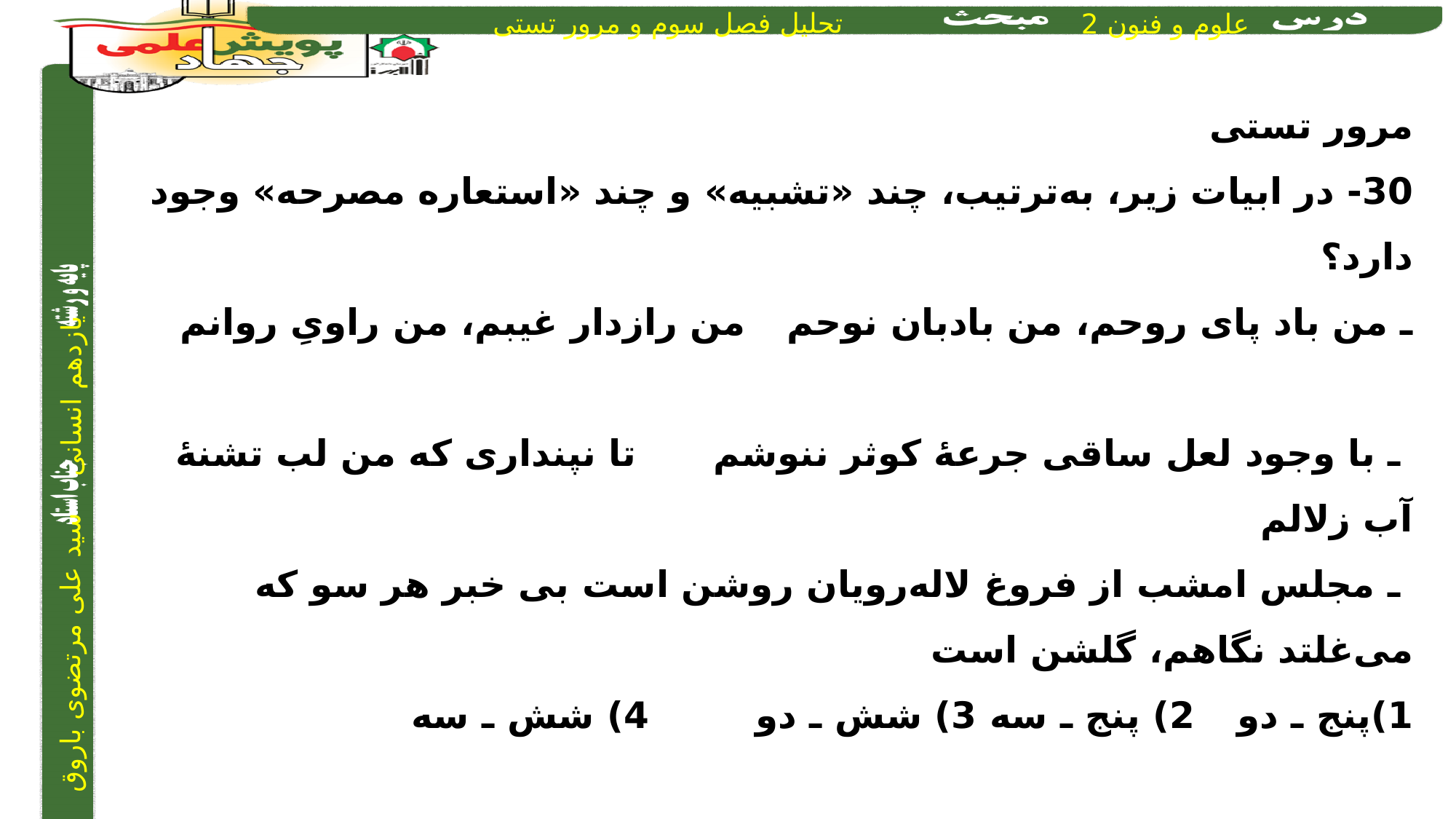

مرور تستی
30- در ابیات زیر، به‌ترتیب، چند «تشبیه» و چند «استعاره مصرحه» وجود دارد؟
‌ـ من باد پای روحم، من بادبان نوحم 	 	 من رازدار غیبم، من راویِ روانم
 ـ با وجود لعل ساقی جرعۀ کوثر ننوشم	 	 تا نپنداری که من لب تشنۀ آب زلالم
 ـ مجلس امشب از فروغ لاله‌رویان روشن است	 بی خبر هر سو که می‌غلتد نگاهم، گلشن است
1)پنج ـ دو		2) پنج ـ سه		3) شش ـ دو		4) شش ـ سه

1